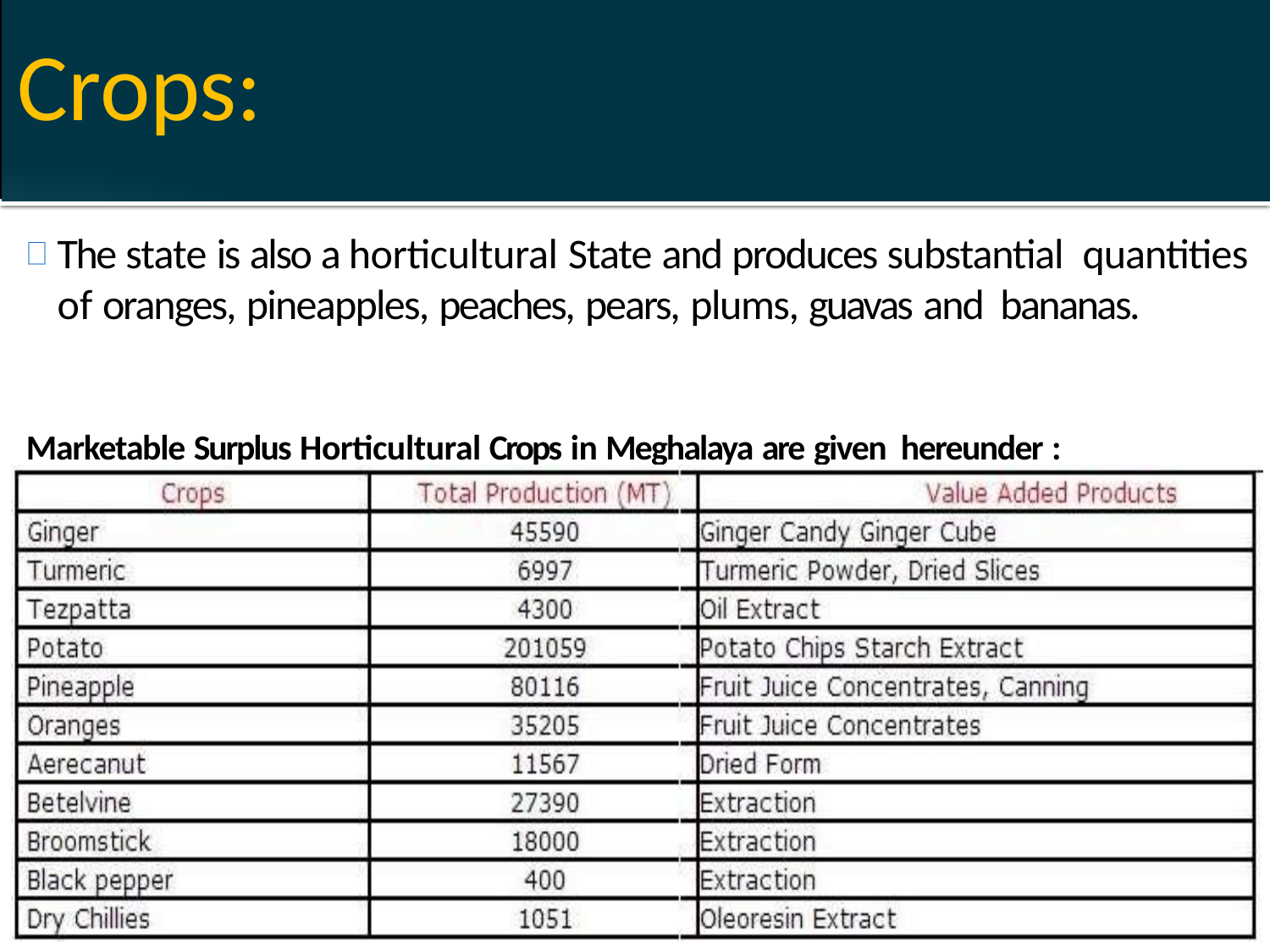

Crops:
# The state is also a horticultural State and produces substantial  quantities of oranges, pineapples, peaches, pears, plums, guavas and  bananas.
 Marketable Surplus Horticultural Crops in Meghalaya are given  hereunder :